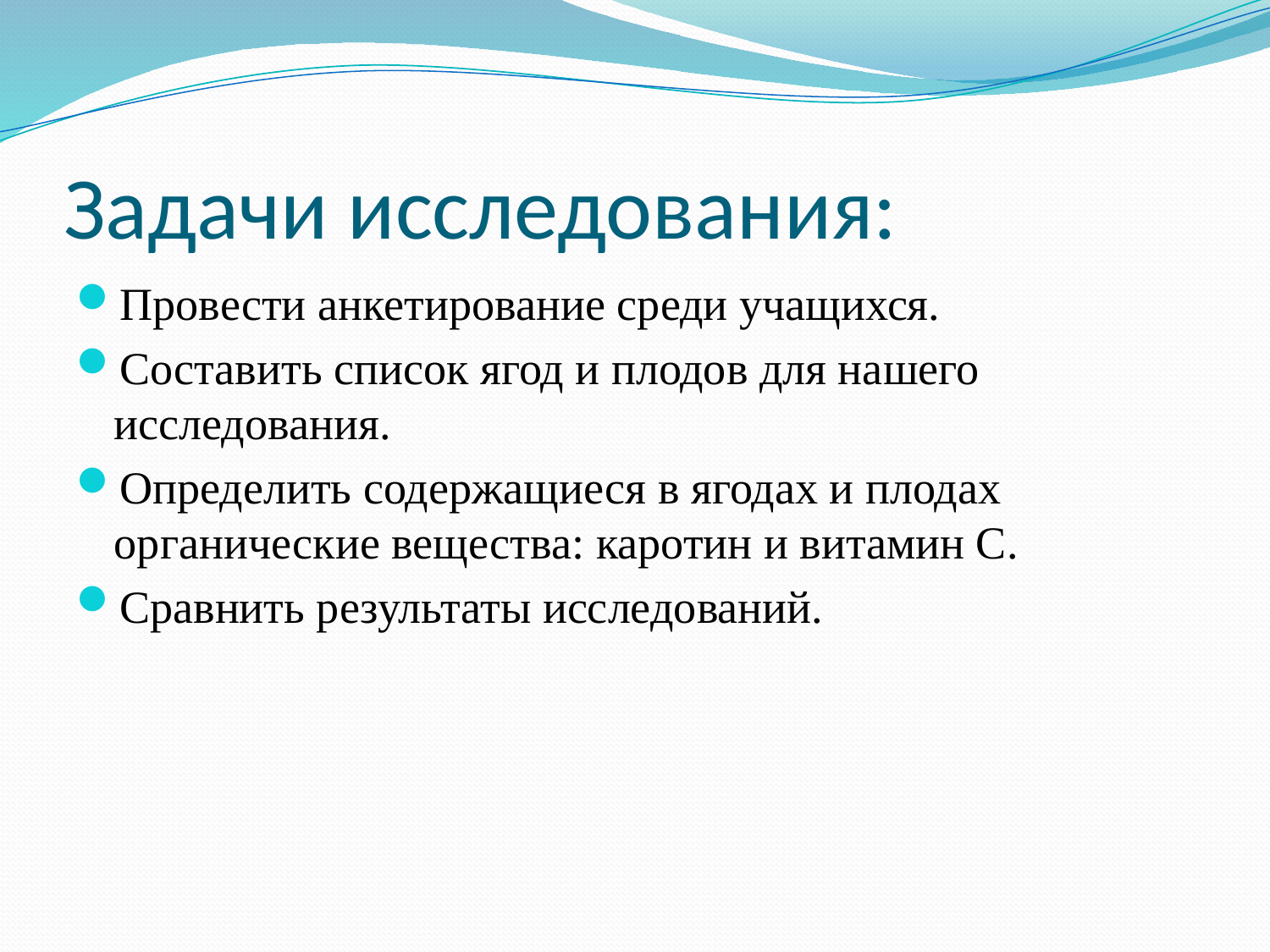

# Задачи исследования:
Провести анкетирование среди учащихся.
Составить список ягод и плодов для нашего исследования.
Определить содержащиеся в ягодах и плодах органические вещества: каротин и витамин С.
Сравнить результаты исследований.